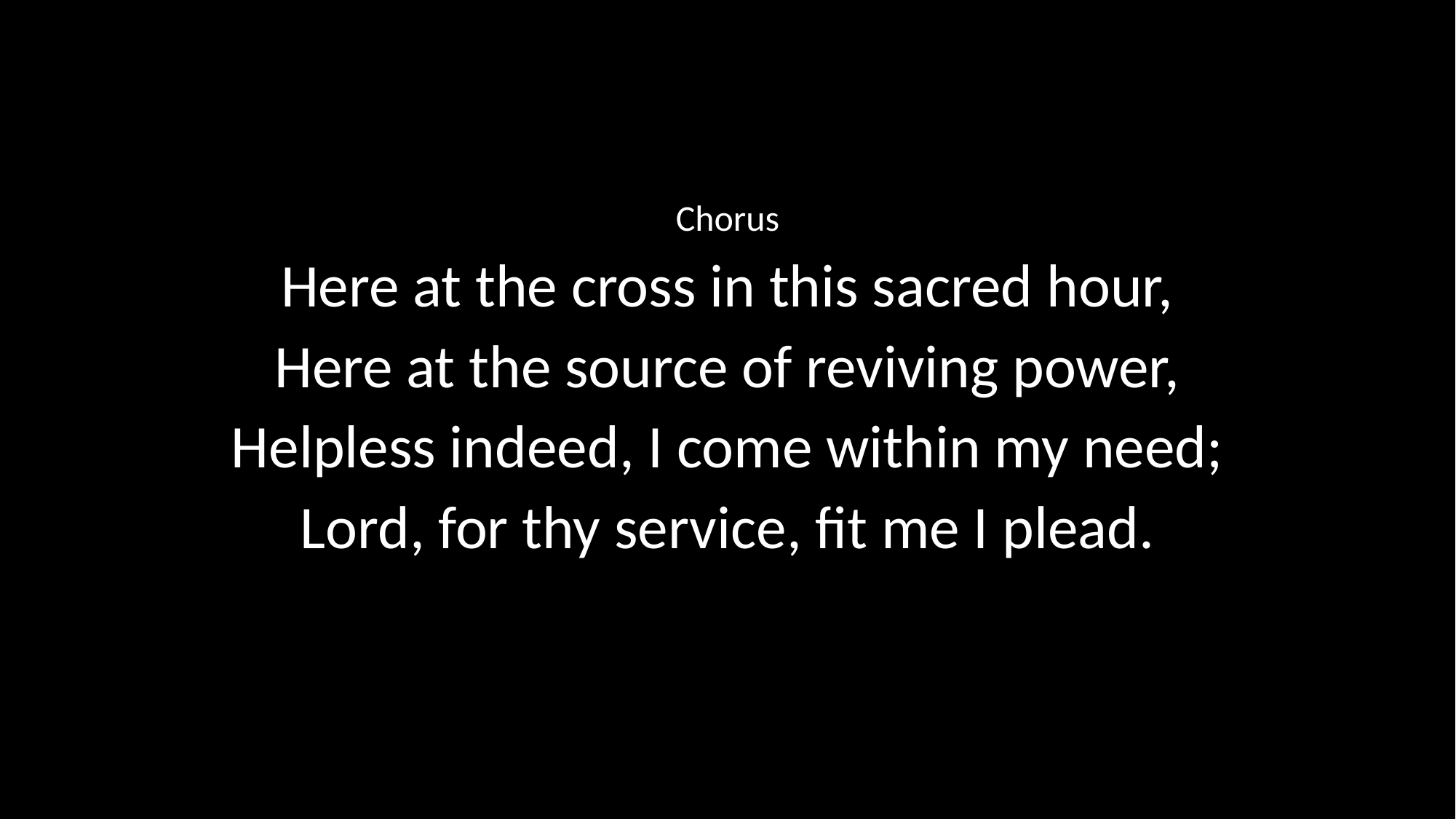

Chorus
Here at the cross in this sacred hour,
Here at the source of reviving power,
Helpless indeed, I come within my need;
Lord, for thy service, fit me I plead.